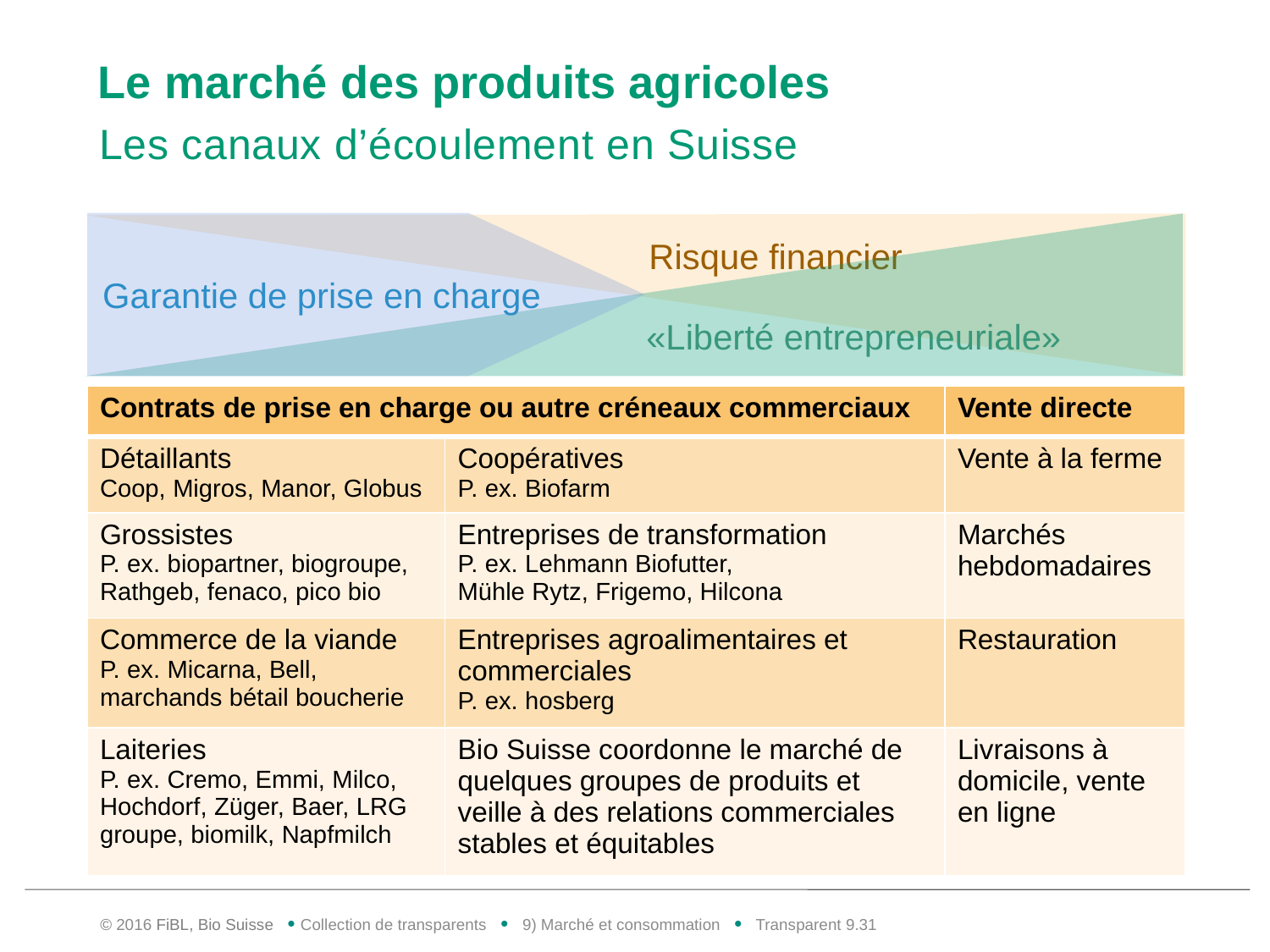

Risque financier
«Liberté entrepreneuriale»
# Le marché des produits agricoles
Les canaux d’écoulement en Suisse
Garantie de prise en charge

| Contrats de prise en charge ou autre créneaux commerciaux |  | Vente directe |
| --- | --- | --- |
| Détaillants Coop, Migros, Manor, Globus | Coopératives P. ex. Biofarm | Vente à la ferme |
| Grossistes P. ex. biopartner, biogroupe, Rathgeb, fenaco, pico bio | Entreprises de transformation P. ex. Lehmann Biofutter, Mühle Rytz, Frigemo, Hilcona | Marchés hebdomadaires |
| Commerce de la viande P. ex. Micarna, Bell, marchands bétail boucherie | Entreprises agroalimentaires et commerciales P. ex. hosberg | Restauration |
| Laiteries P. ex. Cremo, Emmi, Milco, Hochdorf, Züger, Baer, LRG groupe, biomilk, Napfmilch | Bio Suisse coordonne le marché de quelques groupes de produits et veille à des relations commerciales stables et équitables | Livraisons à domicile, vente en ligne |

© 2016 FiBL, Bio Suisse   • Collection de transparents   •   9) Marché et consommation   •   Transparent 9.31